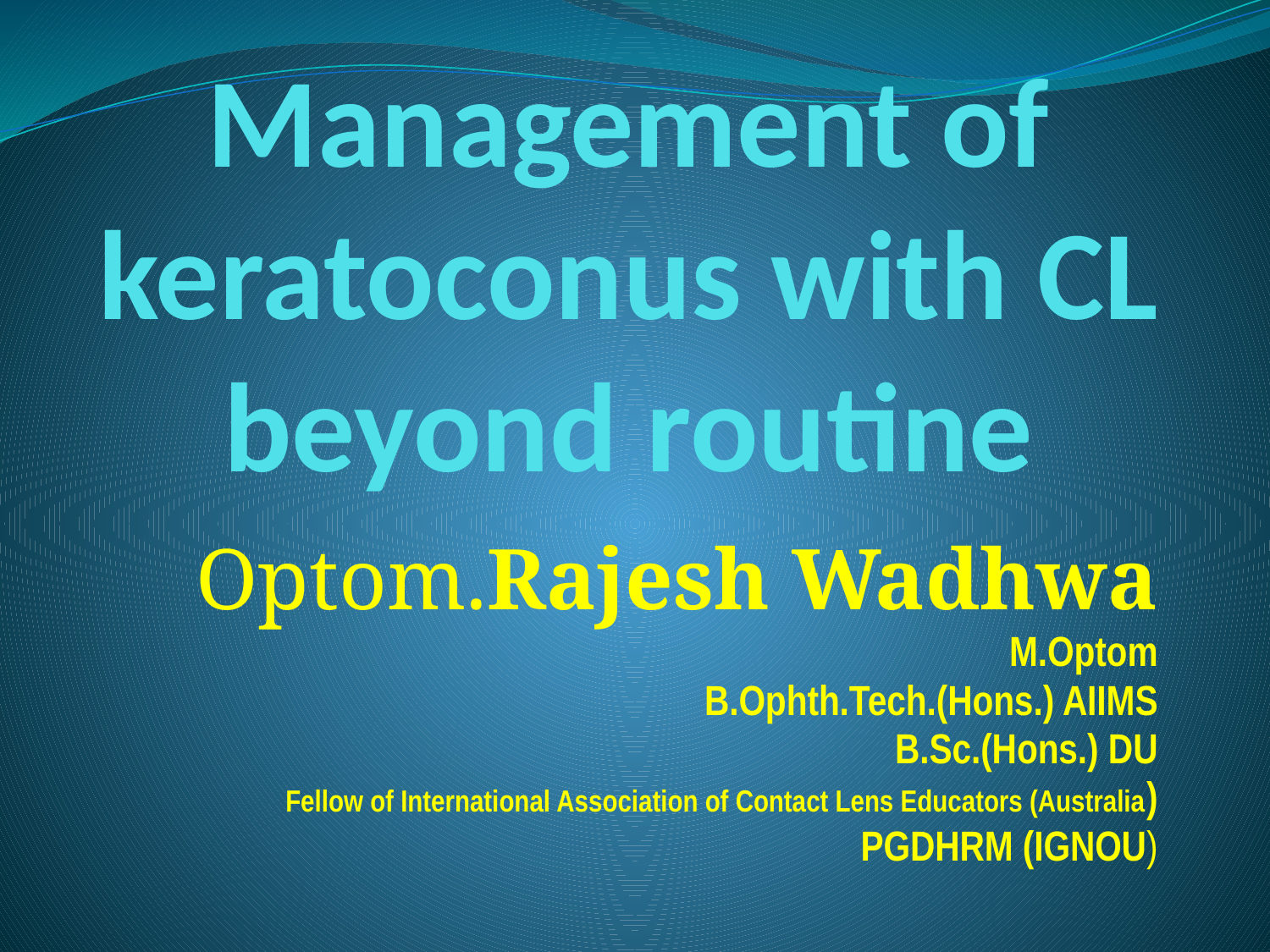

# Management of keratoconus with CL beyond routine
Optom.Rajesh Wadhwa
M.Optom
B.Ophth.Tech.(Hons.) AIIMS
B.Sc.(Hons.) DU
Fellow of International Association of Contact Lens Educators (Australia)
PGDHRM (IGNOU)